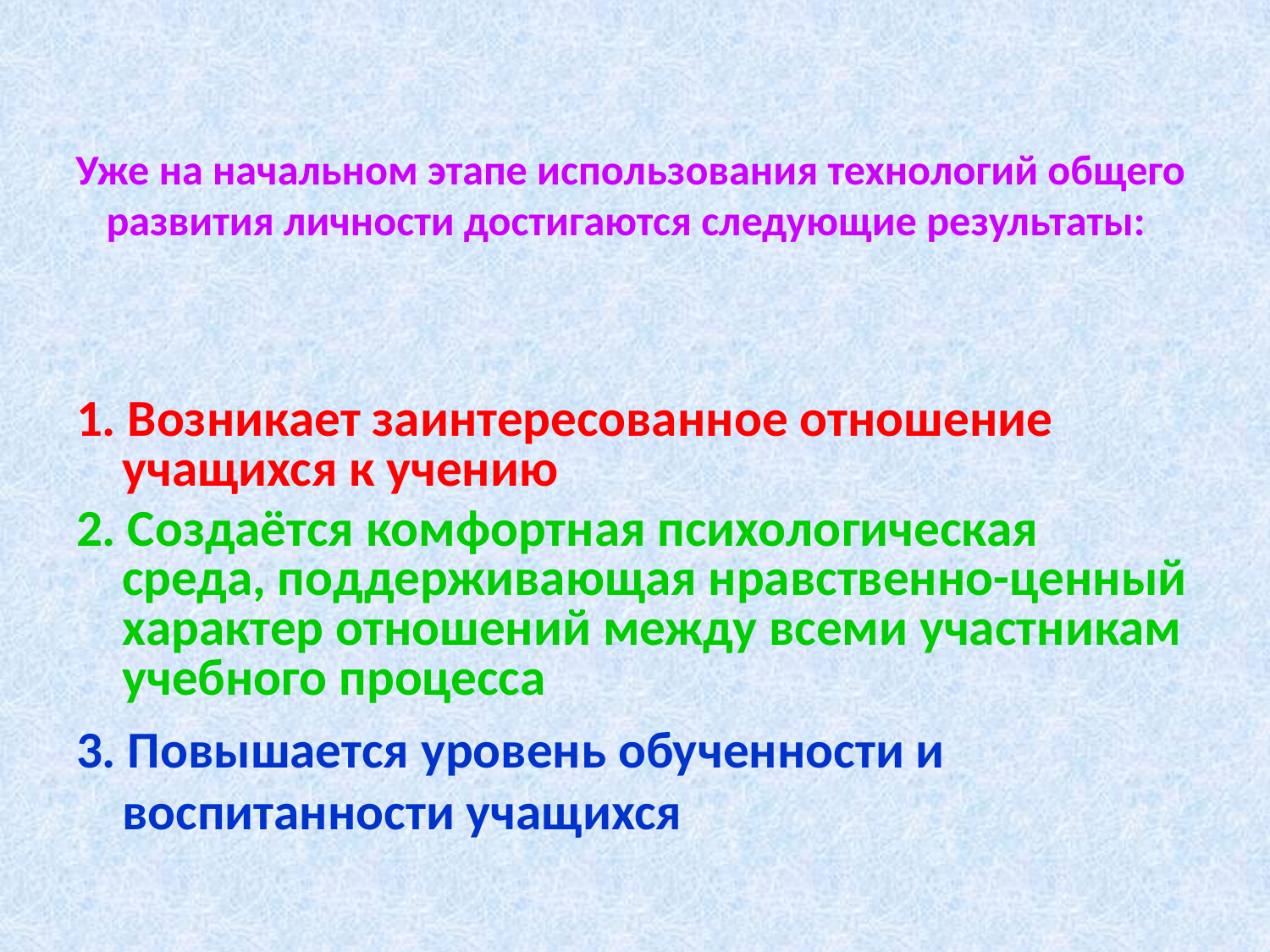

# Уже на начальном этапе использования технологий общего развития личности достигаются следующие результаты:

1. Возникает заинтересованное отношение учащихся к учению
2. Создаётся комфортная психологическая среда, поддерживающая нравственно-ценный характер отношений между всеми участникам учебного процесса
3. Повышается уровень обученности и воспитанности учащихся